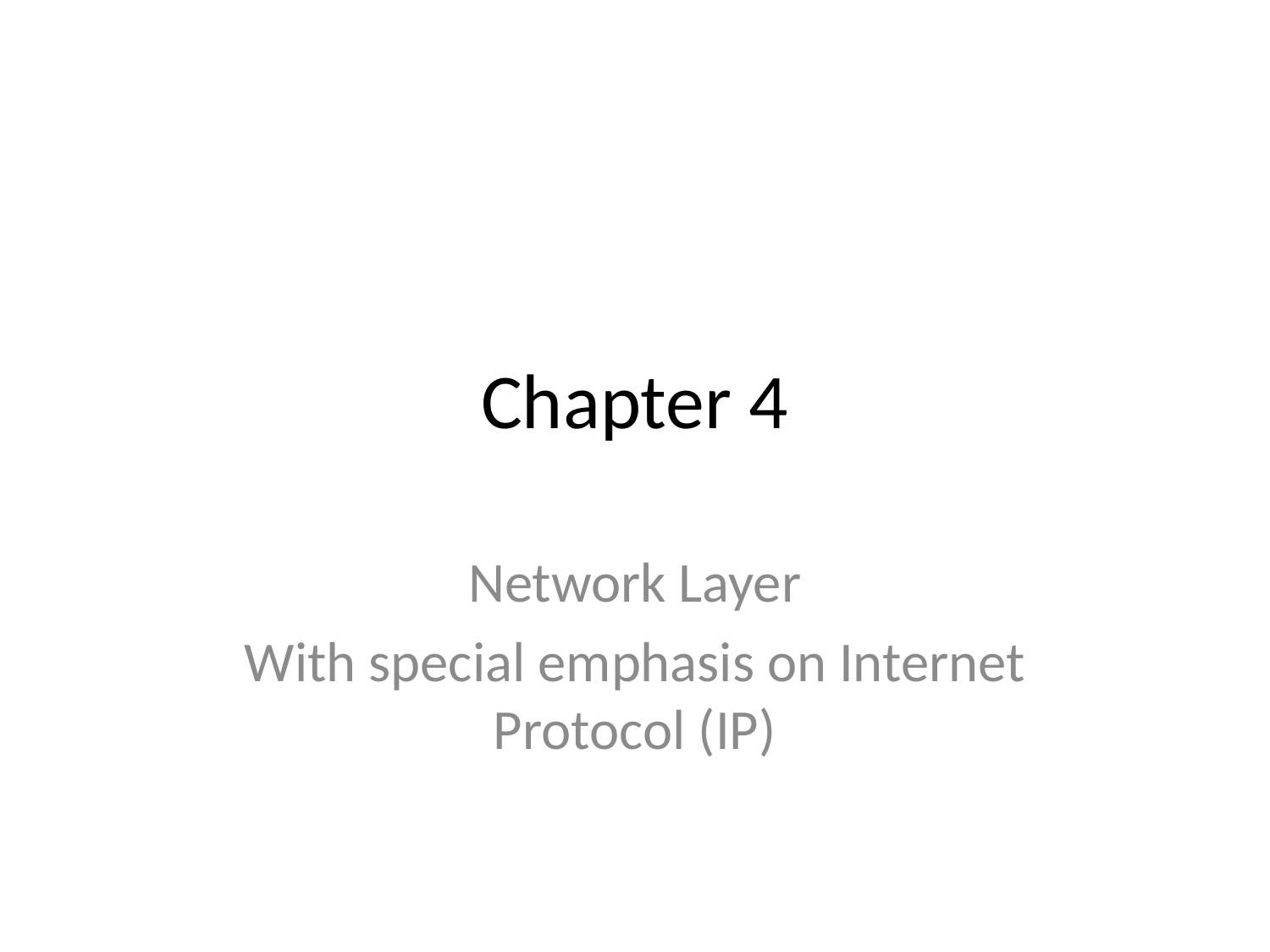

# Chapter 4
Network Layer
With special emphasis on Internet Protocol (IP)